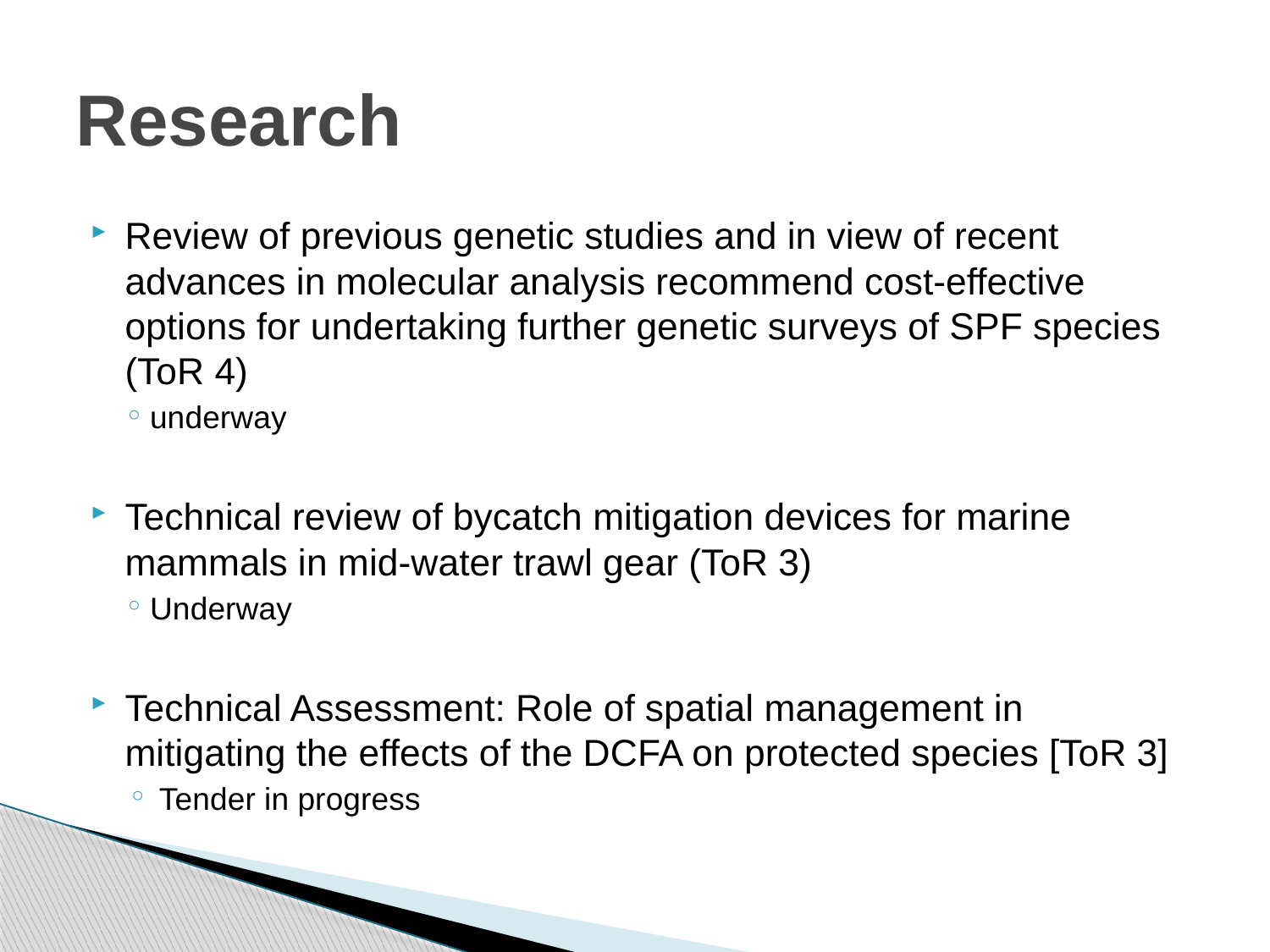

# Research
Review of previous genetic studies and in view of recent advances in molecular analysis recommend cost-effective options for undertaking further genetic surveys of SPF species (ToR 4)
 underway

Technical review of bycatch mitigation devices for marine mammals in mid-water trawl gear (ToR 3)
 Underway

Technical Assessment: Role of spatial management in mitigating the effects of the DCFA on protected species [ToR 3]
Tender in progress